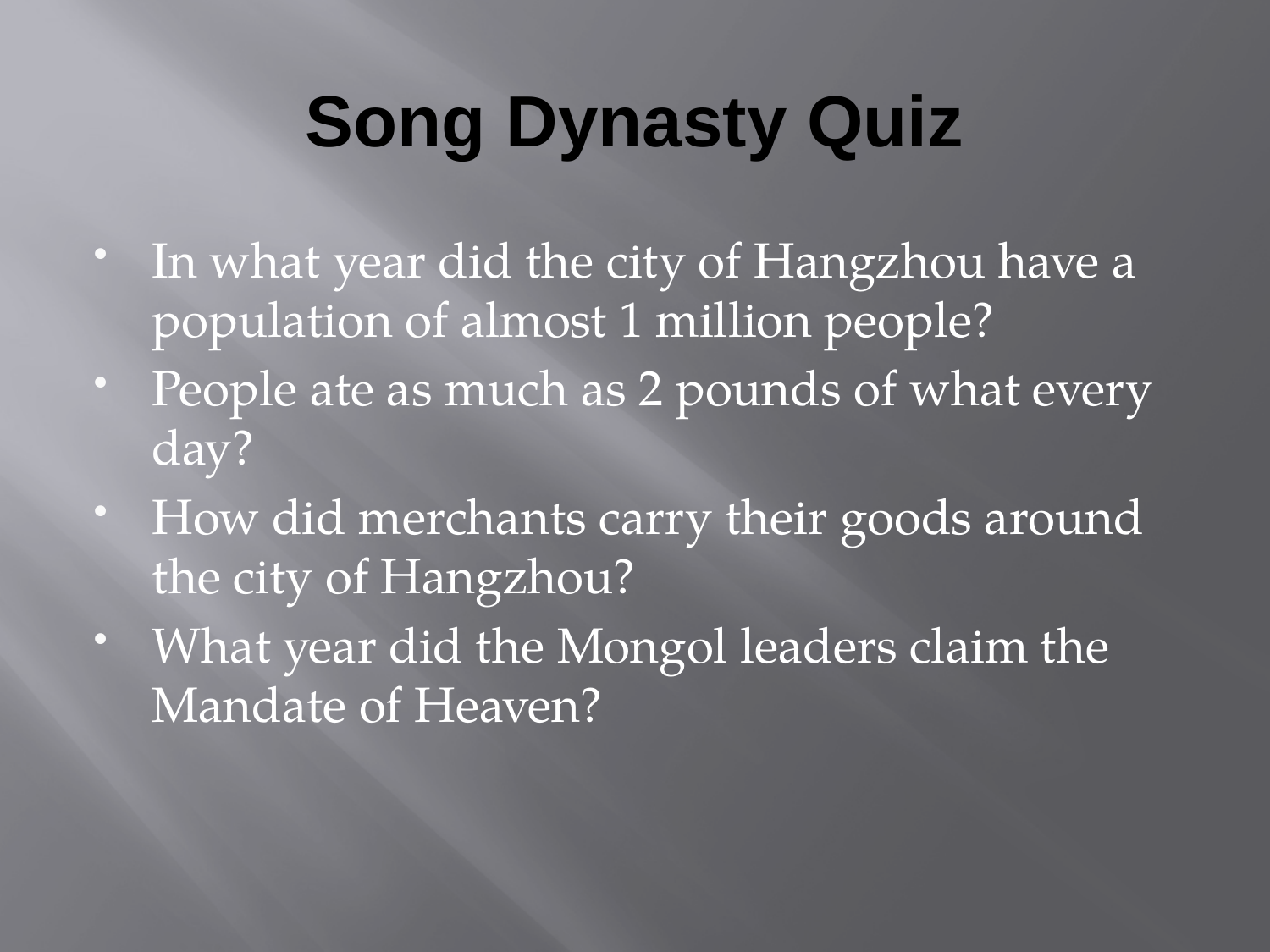

# Song Dynasty Quiz
In what year did the city of Hangzhou have a population of almost 1 million people?
People ate as much as 2 pounds of what every day?
How did merchants carry their goods around the city of Hangzhou?
What year did the Mongol leaders claim the Mandate of Heaven?